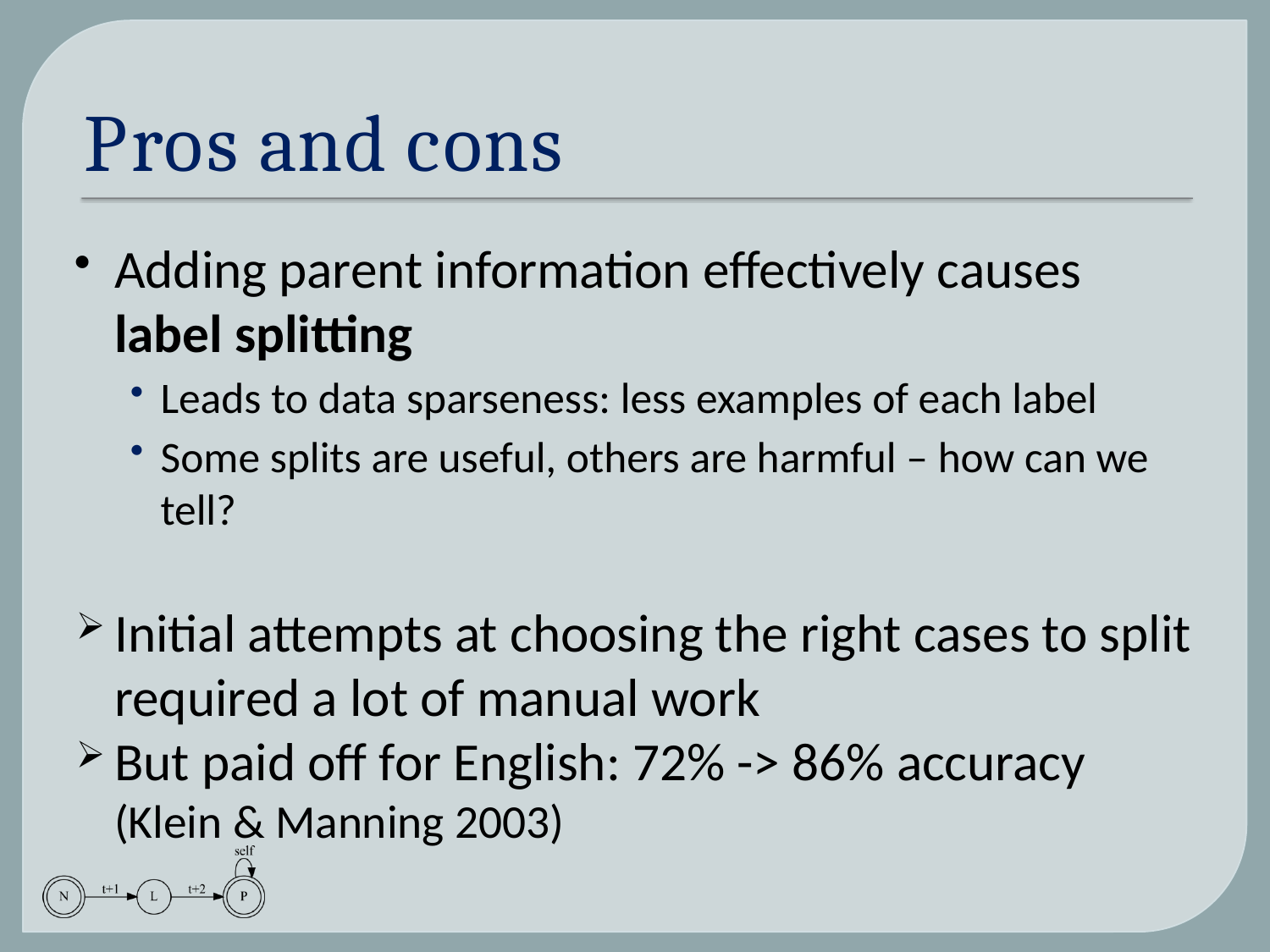

# Pros and cons
Adding parent information effectively causes label splitting
Leads to data sparseness: less examples of each label
Some splits are useful, others are harmful – how can we tell?

Initial attempts at choosing the right cases to split required a lot of manual work
But paid off for English: 72% -> 86% accuracy (Klein & Manning 2003)